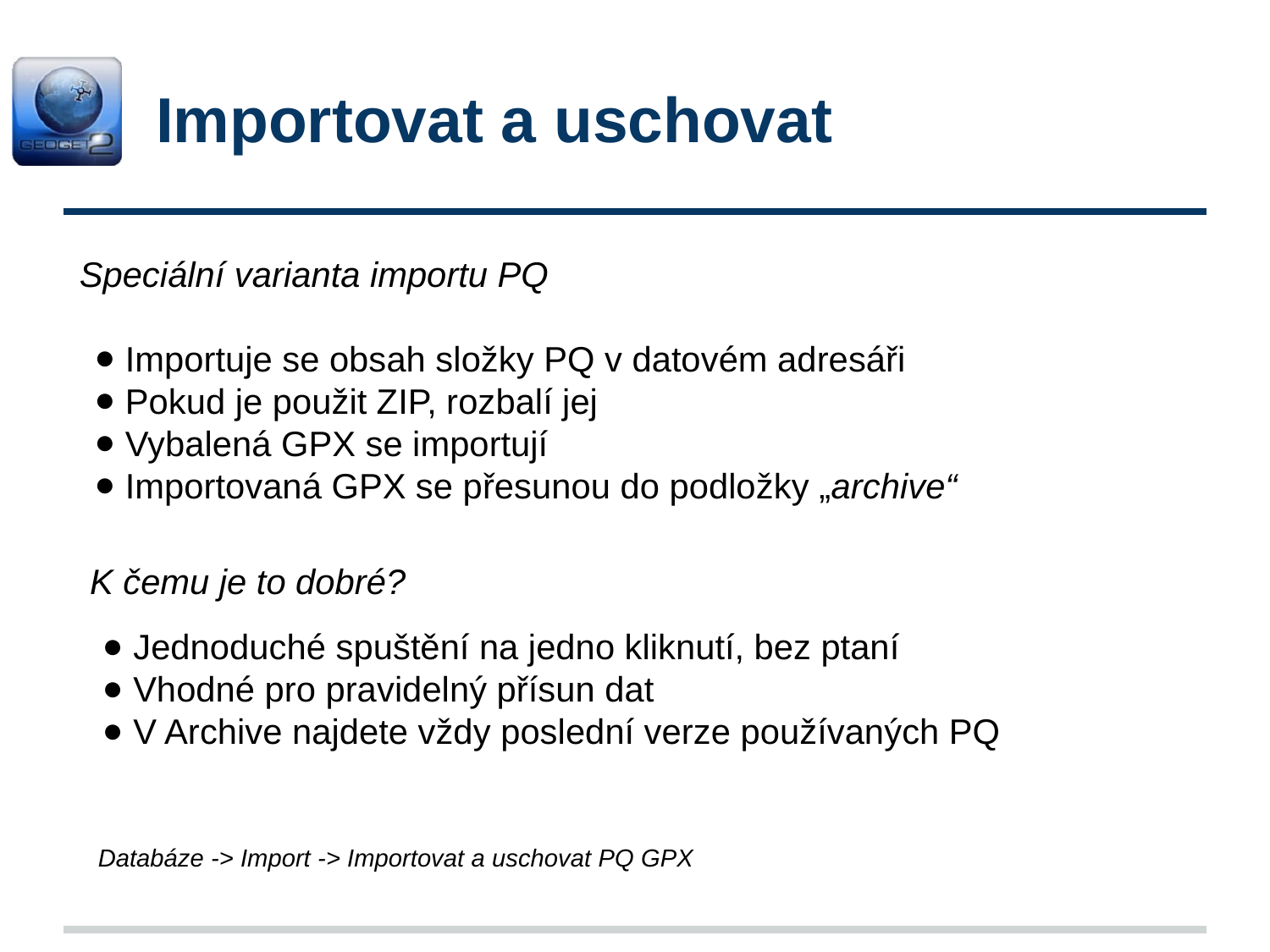

# Importovat a uschovat
Speciální varianta importu PQ
 Importuje se obsah složky PQ v datovém adresáři
 Pokud je použit ZIP, rozbalí jej
 Vybalená GPX se importují
 Importovaná GPX se přesunou do podložky „archive“

K čemu je to dobré?
 Jednoduché spuštění na jedno kliknutí, bez ptaní
 Vhodné pro pravidelný přísun dat
 V Archive najdete vždy poslední verze používaných PQ
Databáze -> Import -> Importovat a uschovat PQ GPX